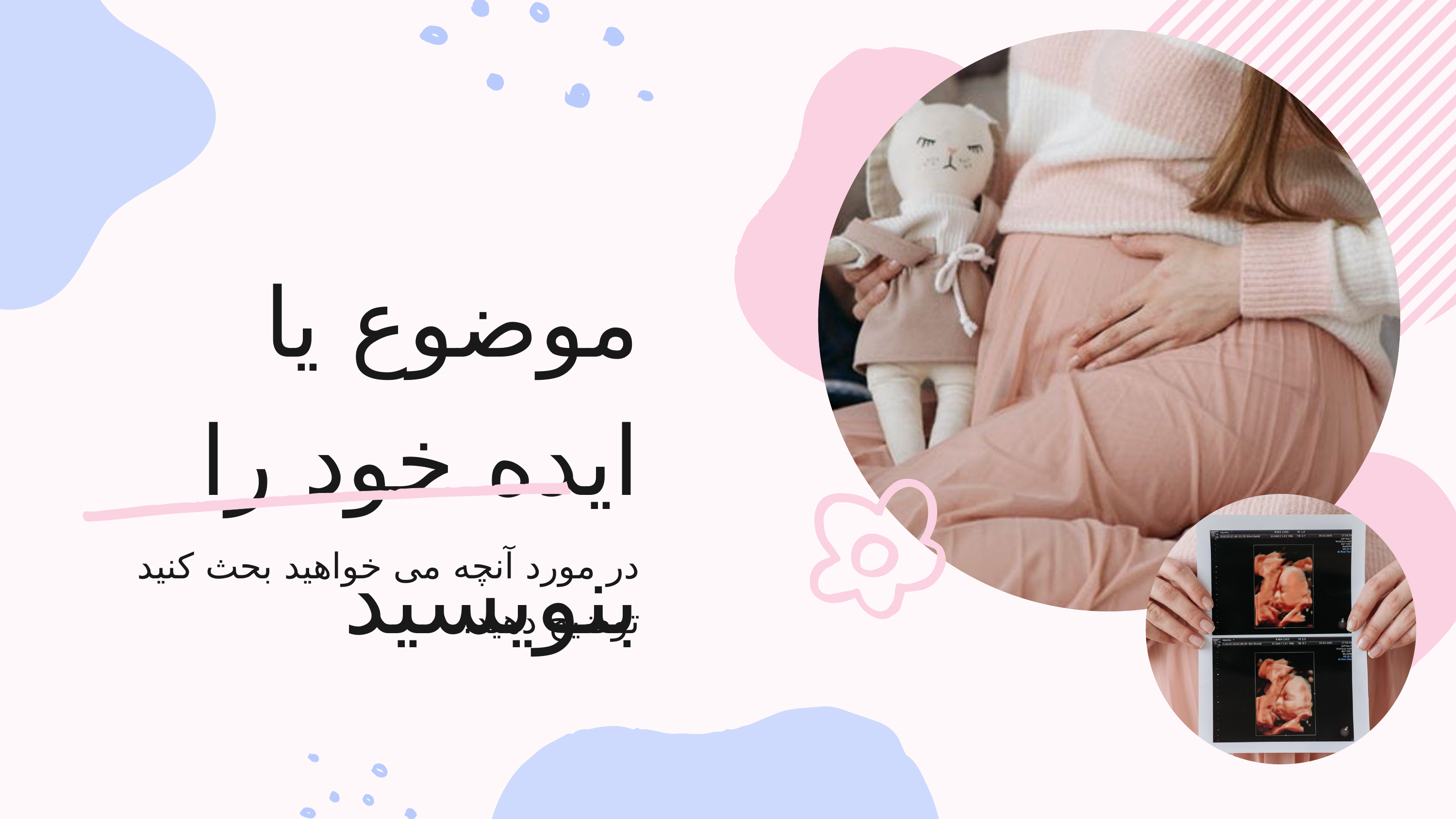

موضوع یا ایده خود را بنویسید

در مورد آنچه می خواهید بحث کنید توضیح دهید.